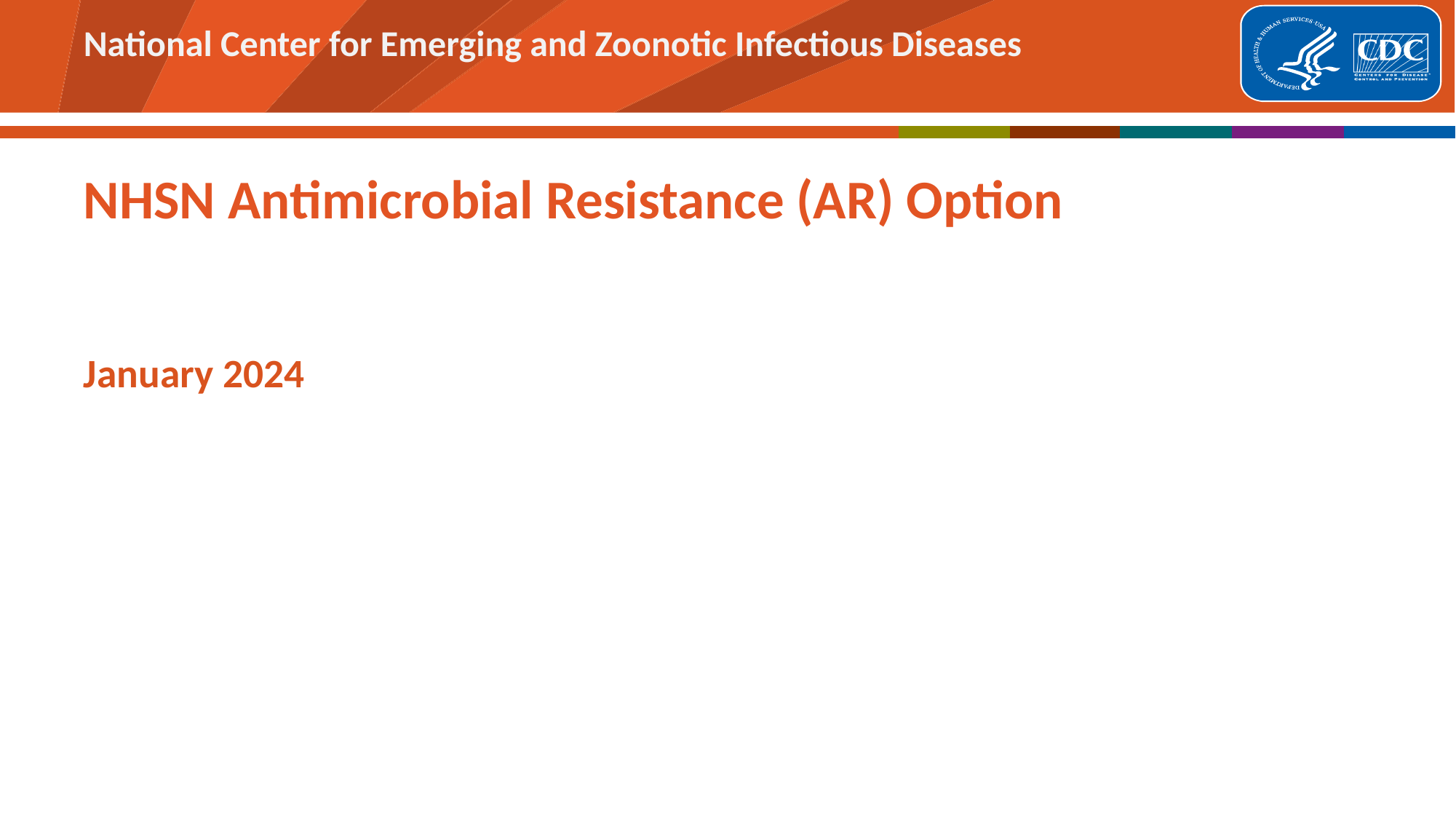

# NHSN Antimicrobial Resistance (AR) Option
January 2024